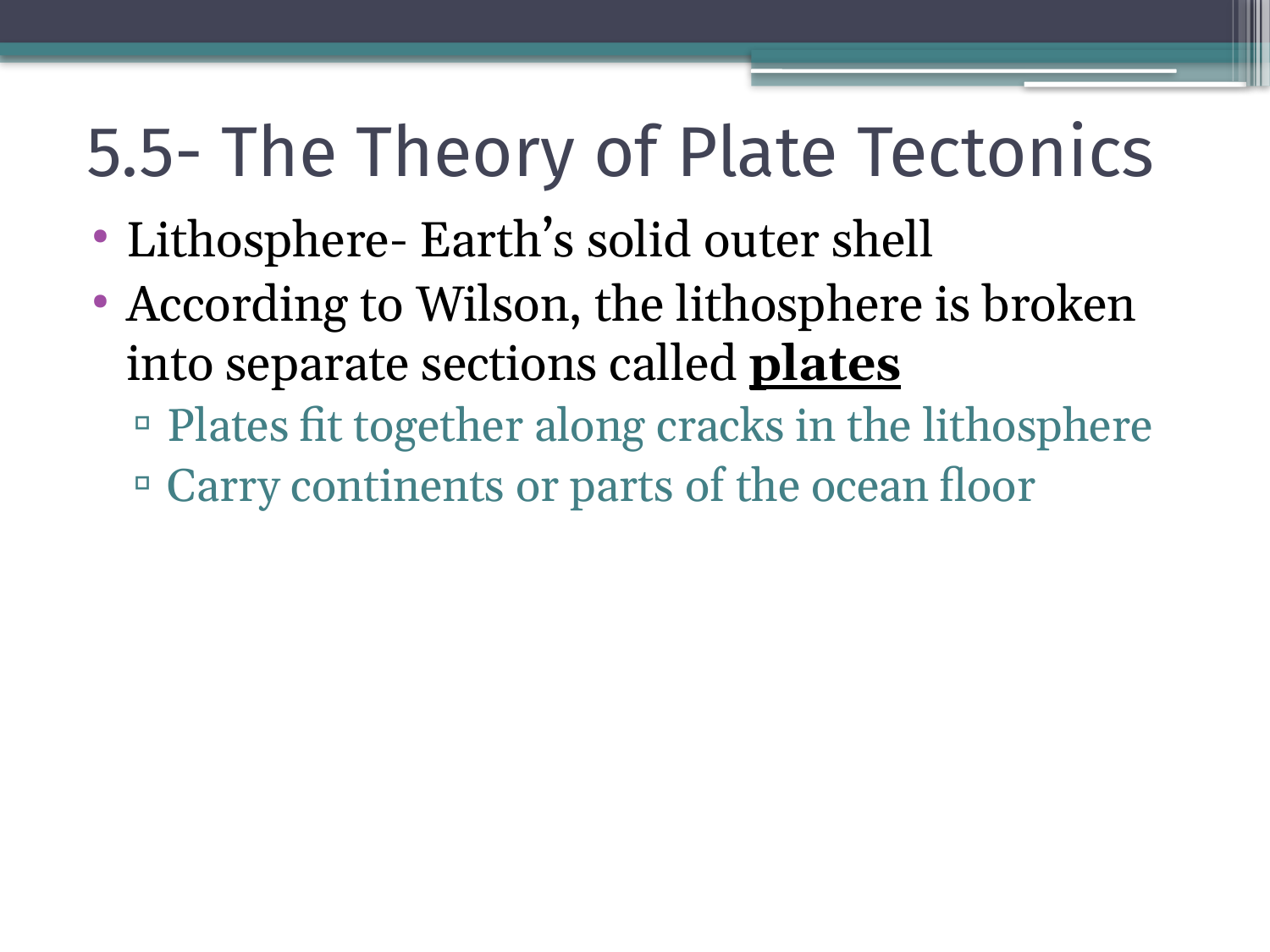

# 5.5- The Theory of Plate Tectonics
Lithosphere- Earth’s solid outer shell
According to Wilson, the lithosphere is broken into separate sections called plates
Plates fit together along cracks in the lithosphere
Carry continents or parts of the ocean floor